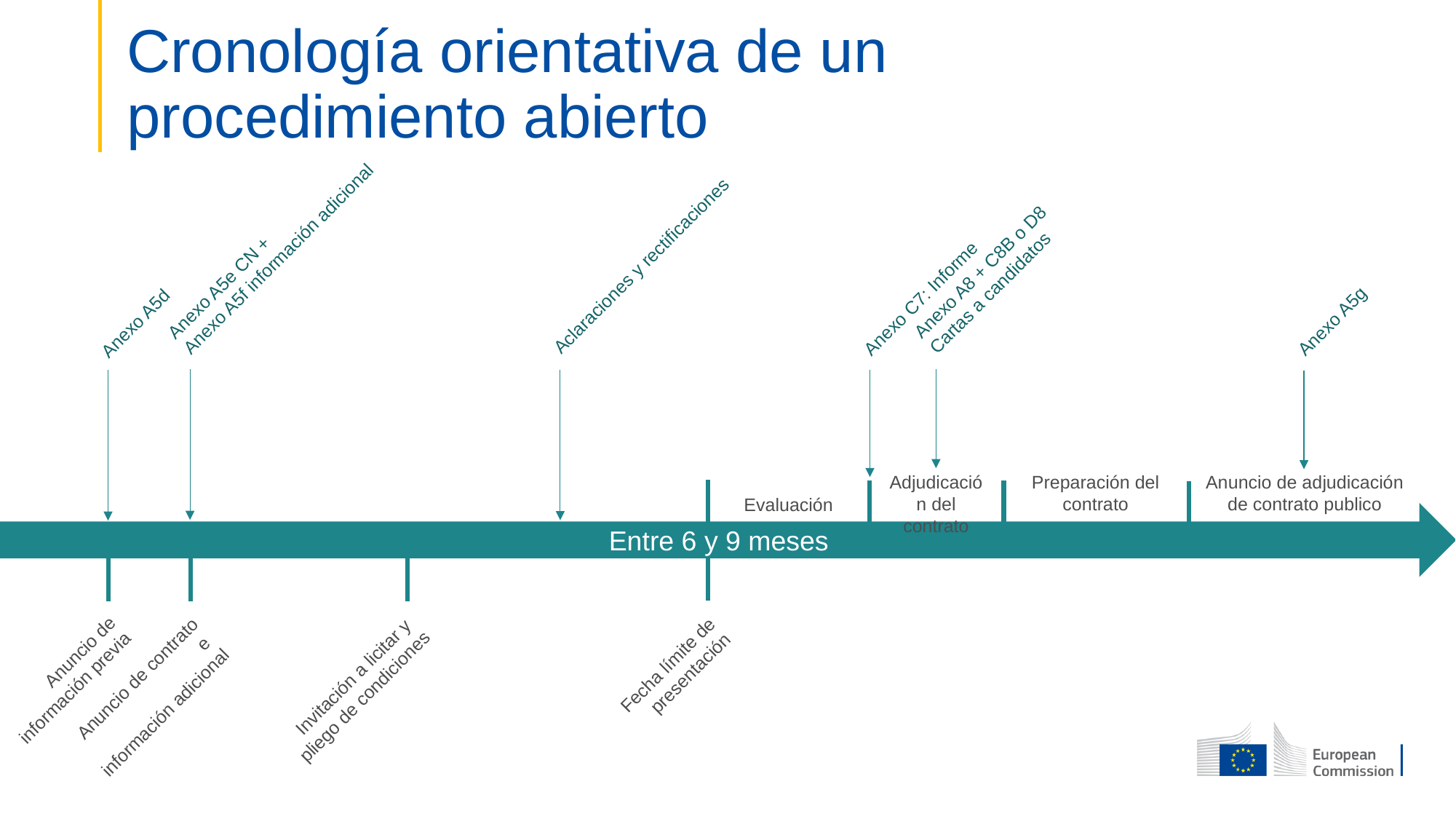

# Cronología orientativa de un procedimiento abierto
Anexo A8 + C8B o D8
Cartas a candidatos
Anexo A5e CN +
Anexo A5f información adicional
Aclaraciones y rectificaciones
Anexo C7: Informe
Anexo A5g
Anexo A5d
Adjudicación del contrato
Anuncio de adjudicación de contrato publico
Preparación del contrato
Evaluación
Entre 6 y 9 meses
Fecha límite de presentación
Anuncio de información previa
Invitación a licitar y
pliego de condiciones
Anuncio de contrato e
información adicional